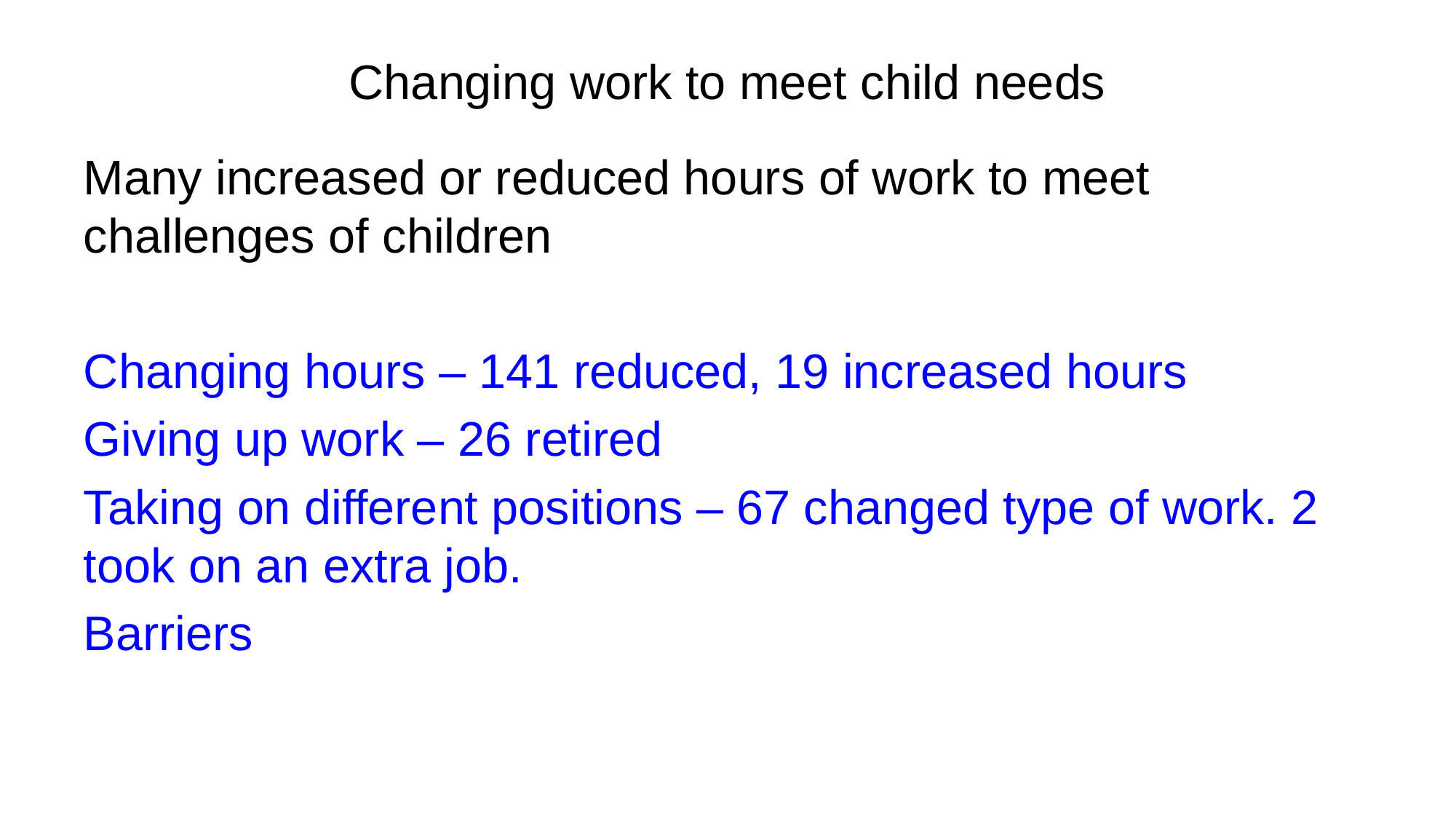

# Changing work to meet child needs
Many increased or reduced hours of work to meet challenges of children

Changing hours – 141 reduced, 19 increased hours
Giving up work – 26 retired
Taking on different positions – 67 changed type of work. 2 took on an extra job.
Barriers